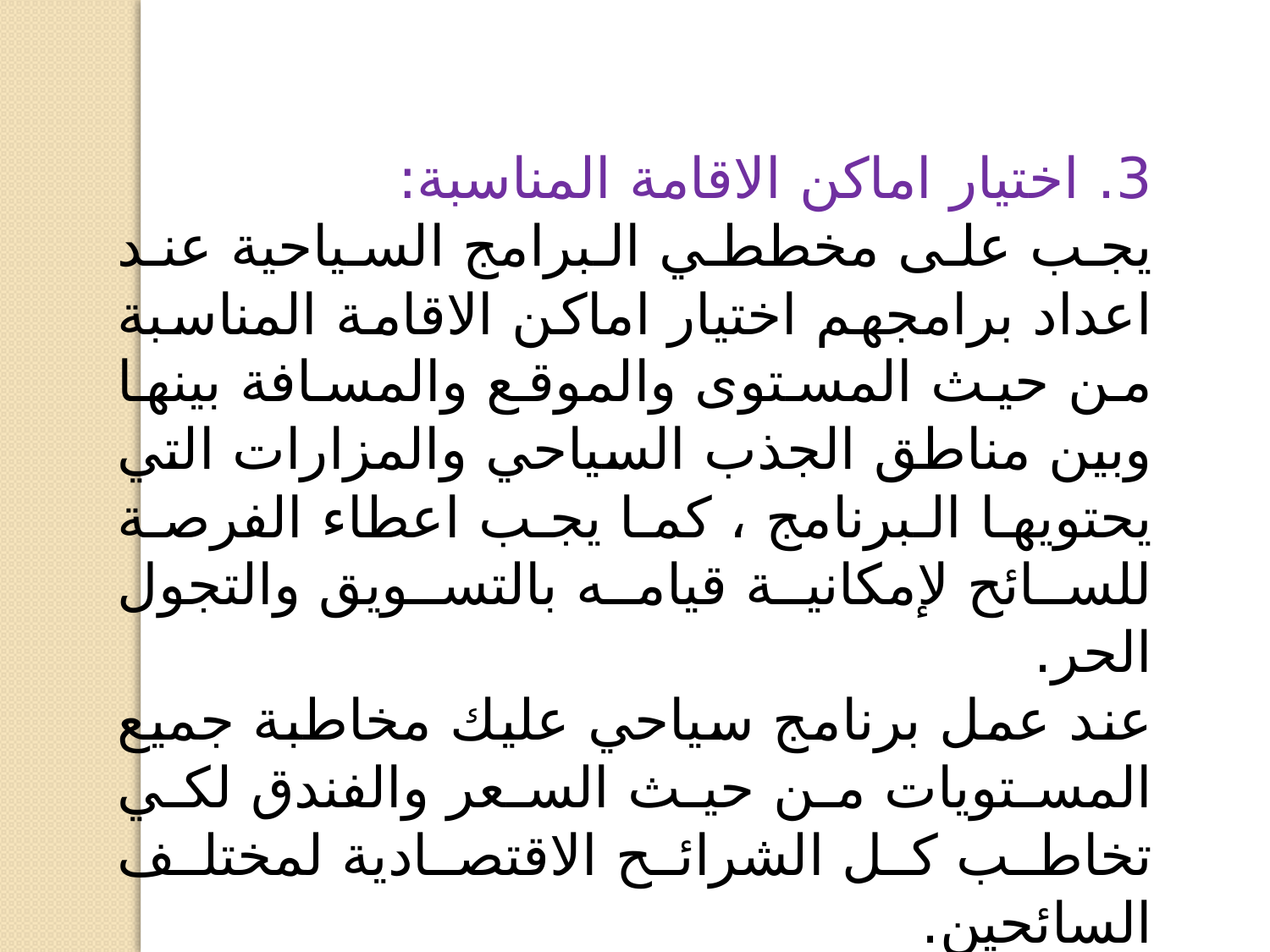

3. اختيار اماكن الاقامة المناسبة:
يجب على مخططي البرامج السياحية عند اعداد برامجهم اختيار اماكن الاقامة المناسبة من حيث المستوى والموقع والمسافة بينها وبين مناطق الجذب السياحي والمزارات التي يحتويها البرنامج ، كما يجب اعطاء الفرصة للسائح لإمكانية قيامه بالتسويق والتجول الحر.
عند عمل برنامج سياحي عليك مخاطبة جميع المستويات من حيث السعر والفندق لكي تخاطب كل الشرائح الاقتصادية لمختلف السائحين.